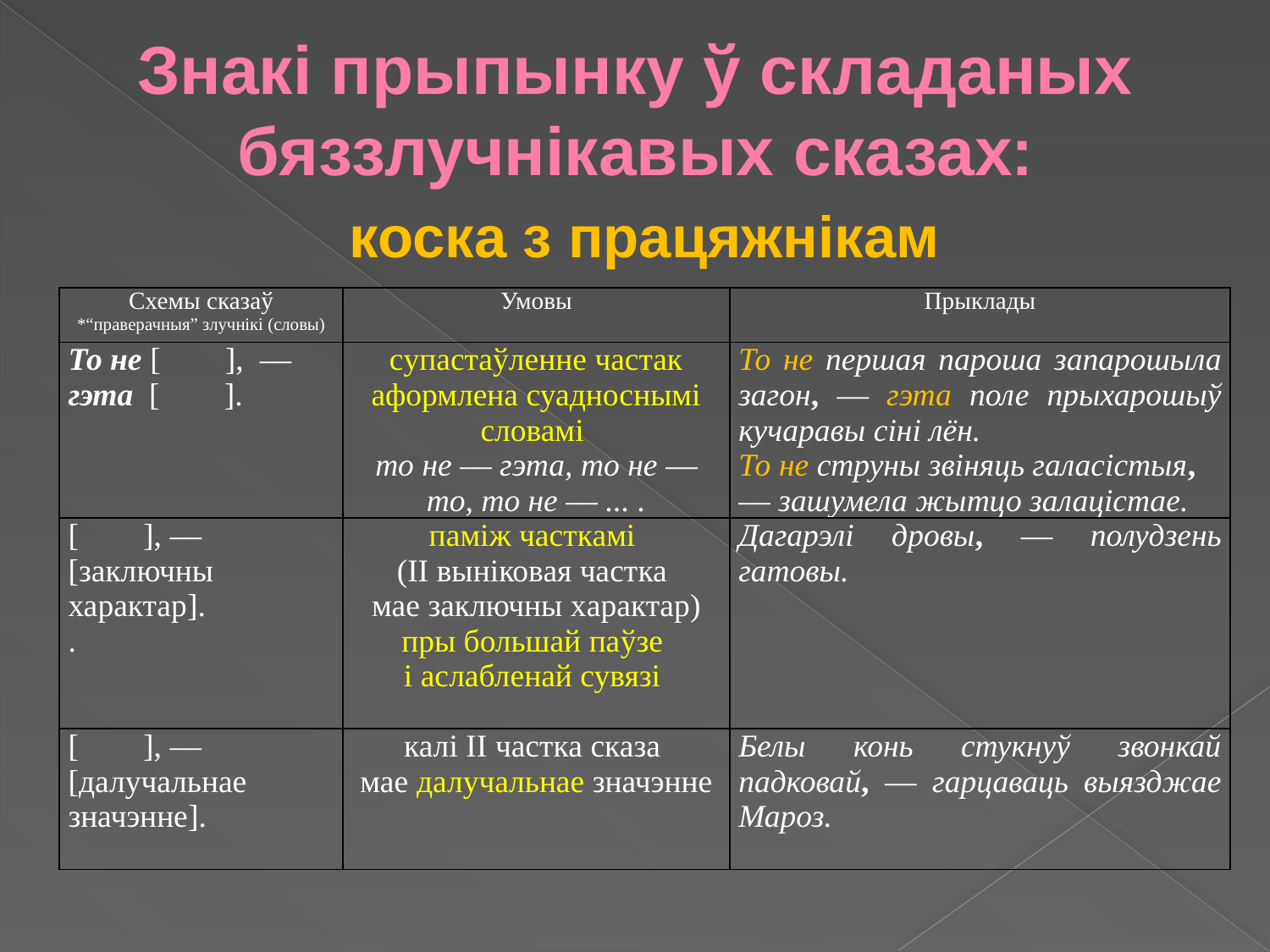

# Знакі прыпынку ў складаных бяззлучнікавых сказах: коска з працяжнікам
| Схемы сказаў \*“праверачныя” злучнікі (словы) | Умовы | Прыклады |
| --- | --- | --- |
| То не [ ], –– гэта [ ]. | супастаўленне частак аформлена суадноснымі словамі то не –– гэта, то не –– то, то не –– ... . | То не першая пароша запарошыла загон, –– гэта поле прыхарошыў кучаравы сіні лён. То не струны звіняць галасістыя, –– зашумела жытцо залацістае. |
| [ ], –– [заключны характар]. . | паміж часткамі (ІІ выніковая частка мае заключны характар) пры большай паўзе і аслабленай сувязі | Дагарэлі дровы, –– полудзень гатовы. |
| [ ], –– [далучальнае значэнне]. | калі ІІ частка сказа мае далучальнае значэнне | Белы конь стукнуў звонкай падковай, –– гарцаваць выязджае Мароз. |